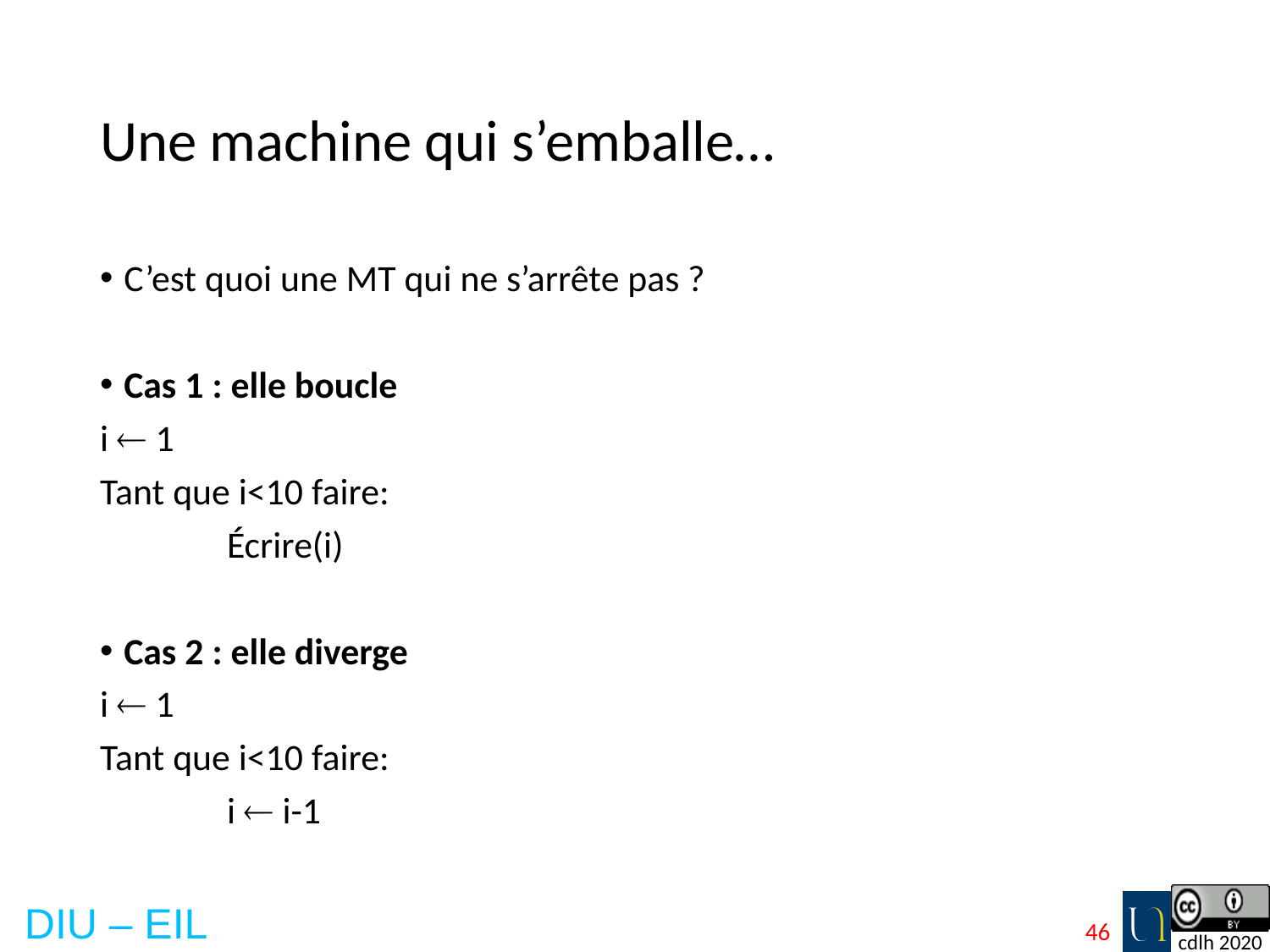

# Une machine qui s’emballe…
C’est quoi une MT qui ne s’arrête pas ?

Cas 1 : elle boucle
i ← 1
Tant que i<10 faire:
	Écrire(i)

Cas 2 : elle diverge
i ← 1
Tant que i<10 faire:
	i ← i-1

46